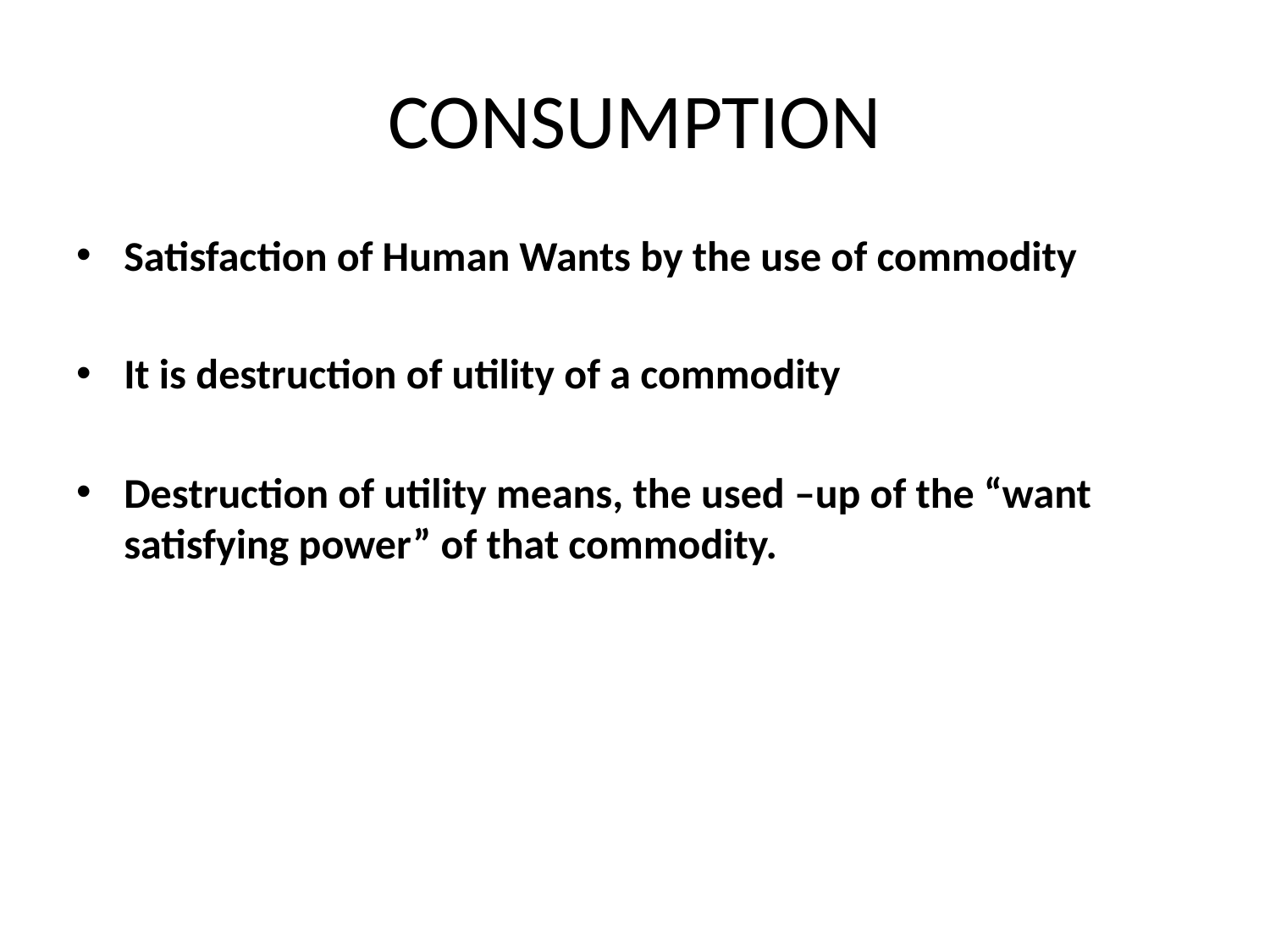

# CONSUMPTION
Satisfaction of Human Wants by the use of commodity

It is destruction of utility of a commodity

Destruction of utility means, the used –up of the “want satisfying power” of that commodity.